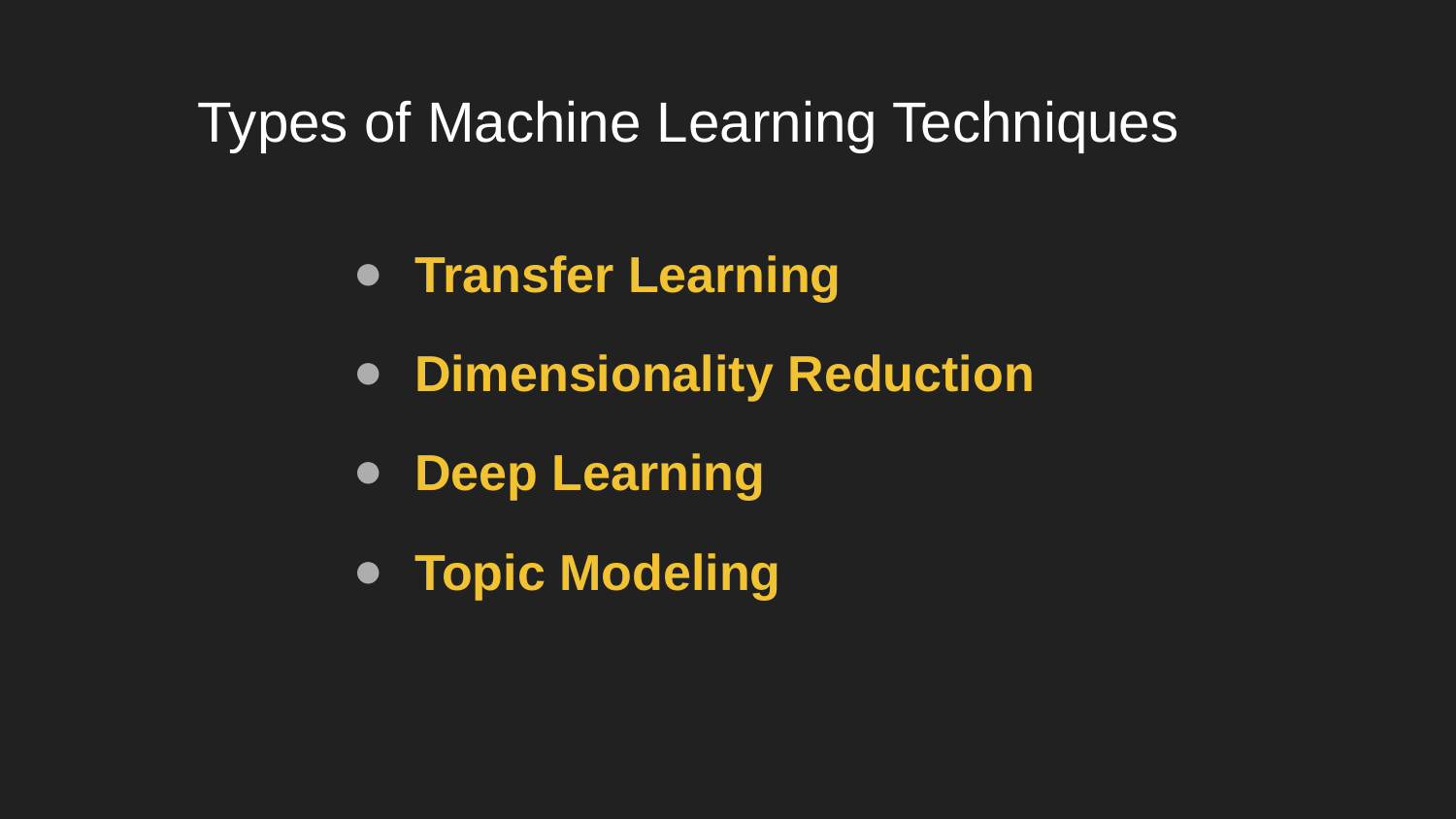

# Types of Machine Learning Techniques
Transfer Learning

Dimensionality Reduction

Deep Learning

Topic Modeling